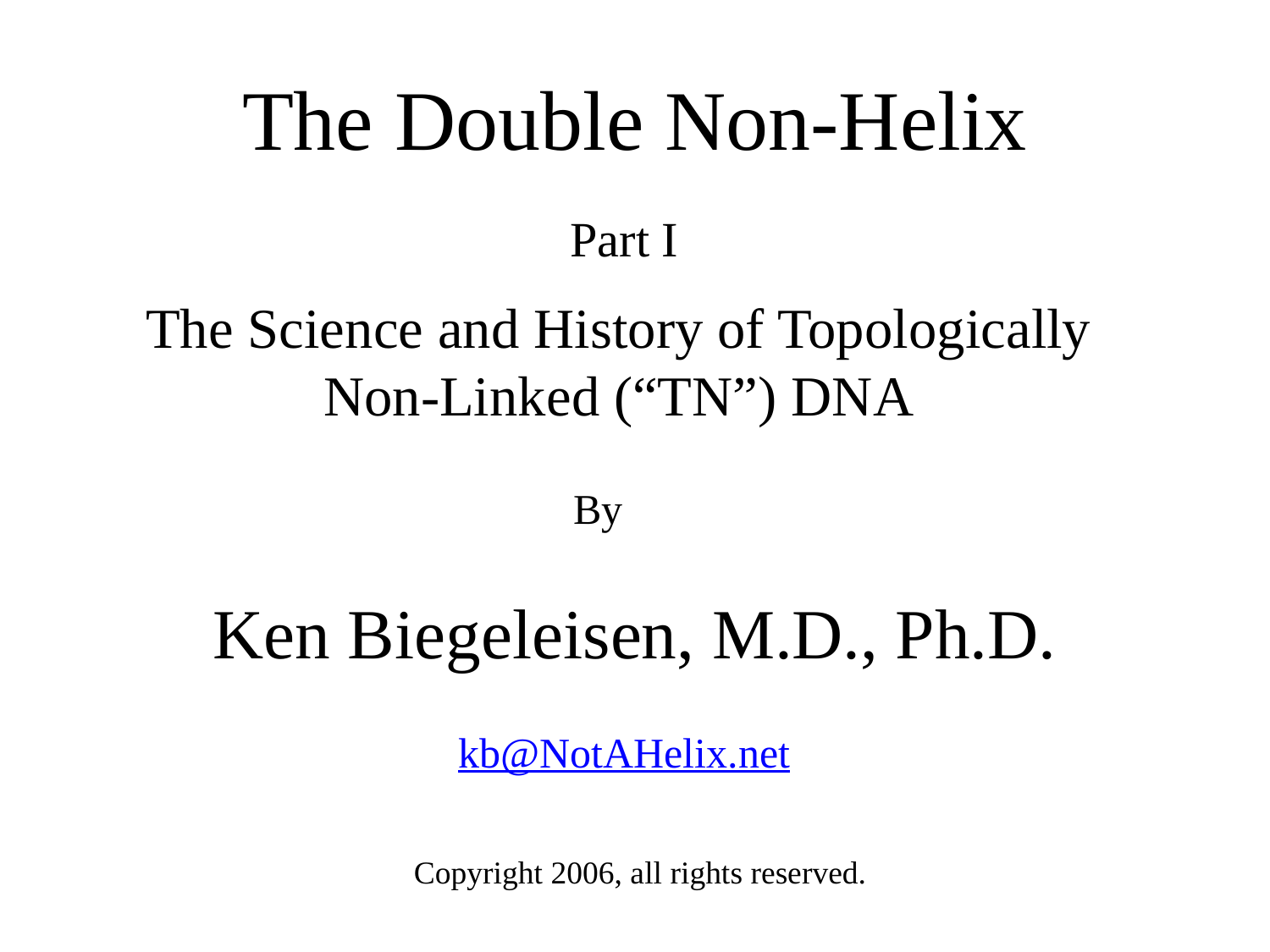

# The Double Non-Helix
Part I
The Science and History of Topologically Non-Linked (“TN”) DNA
By
Ken Biegeleisen, M.D., Ph.D.
kb@NotAHelix.net

Copyright 2006, all rights reserved.